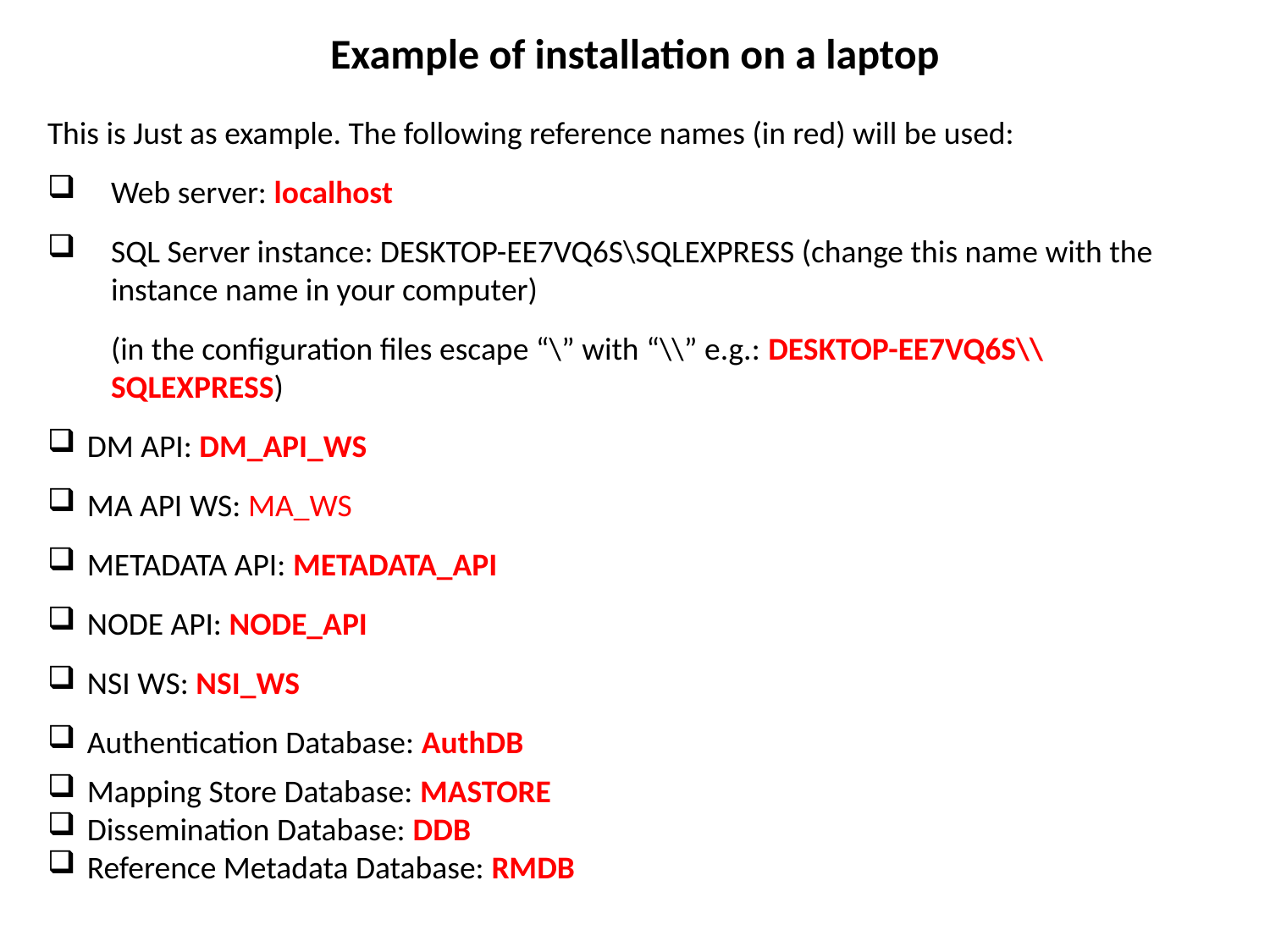

Example of installation on a laptop
This is Just as example. The following reference names (in red) will be used:
Web server: localhost
SQL Server instance: DESKTOP-EE7VQ6S\SQLEXPRESS (change this name with the instance name in your computer)
(in the configuration files escape “\” with “\\” e.g.: DESKTOP-EE7VQ6S\\SQLEXPRESS)
DM API: DM_API_WS
MA API WS: MA_WS
METADATA API: METADATA_API
NODE API: NODE_API
NSI WS: NSI_WS
Authentication Database: AuthDB
Mapping Store Database: MASTORE
Dissemination Database: DDB
Reference Metadata Database: RMDB